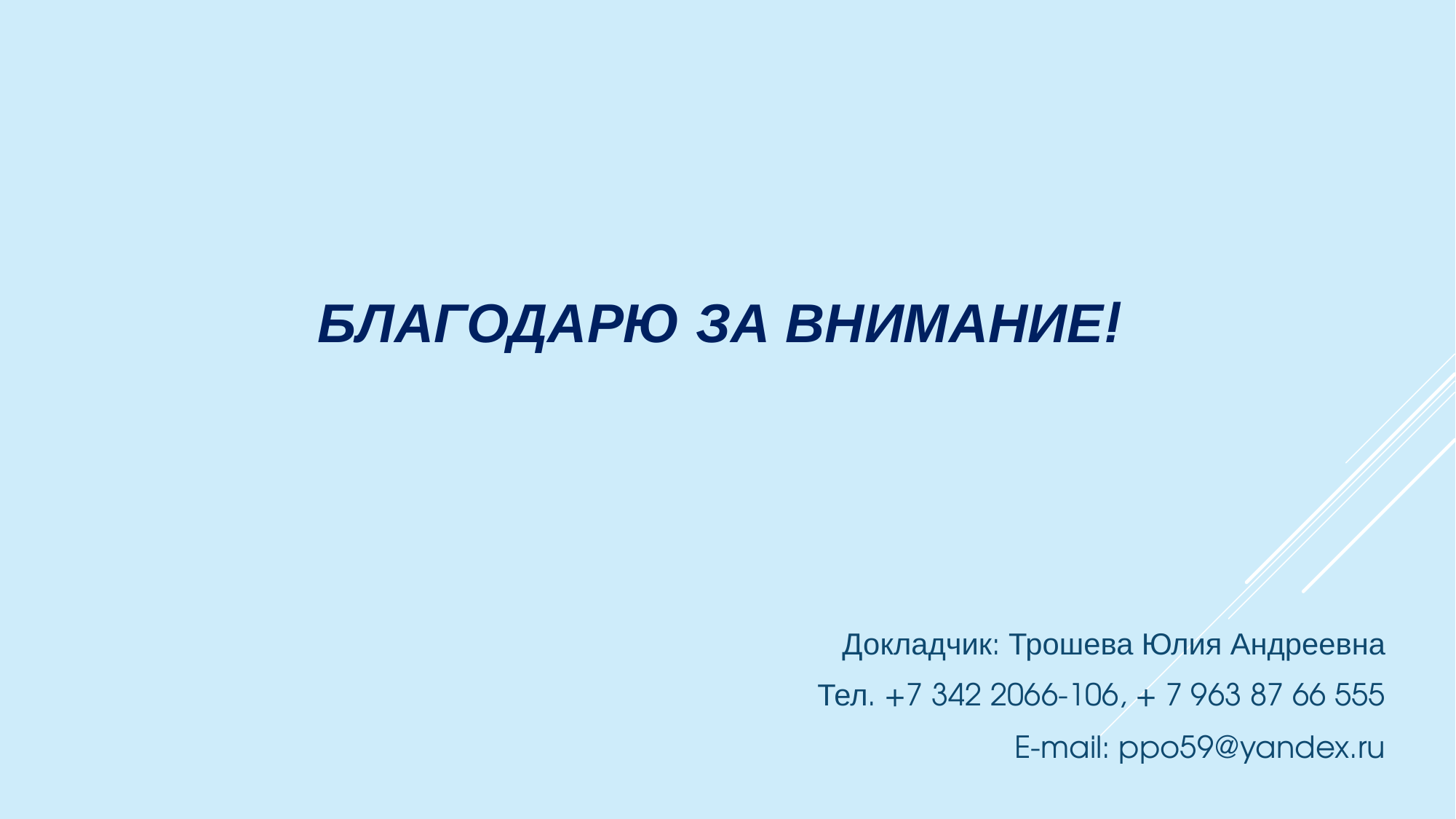

# Благодарю за внимание!
Докладчик: Трошева Юлия Андреевна
Тел. +7 342 2066-106, + 7 963 87 66 555
E-mail: ppo59@yandex.ru